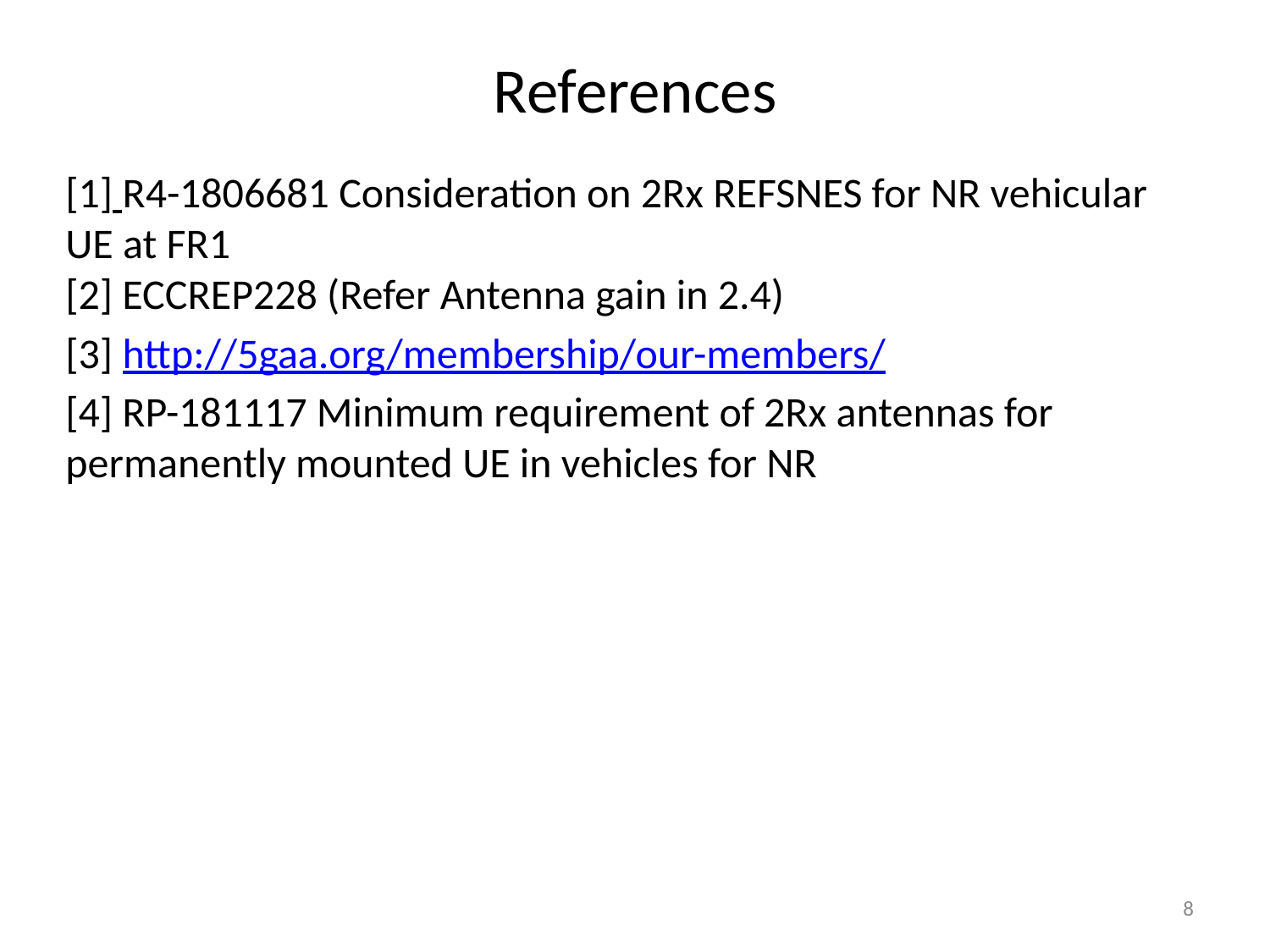

# References
[1] R4-1806681 Consideration on 2Rx REFSNES for NR vehicular UE at FR1
[2] ECCREP228 (Refer Antenna gain in 2.4)
[3] http://5gaa.org/membership/our-members/
[4] RP-181117 Minimum requirement of 2Rx antennas for permanently mounted UE in vehicles for NR

8